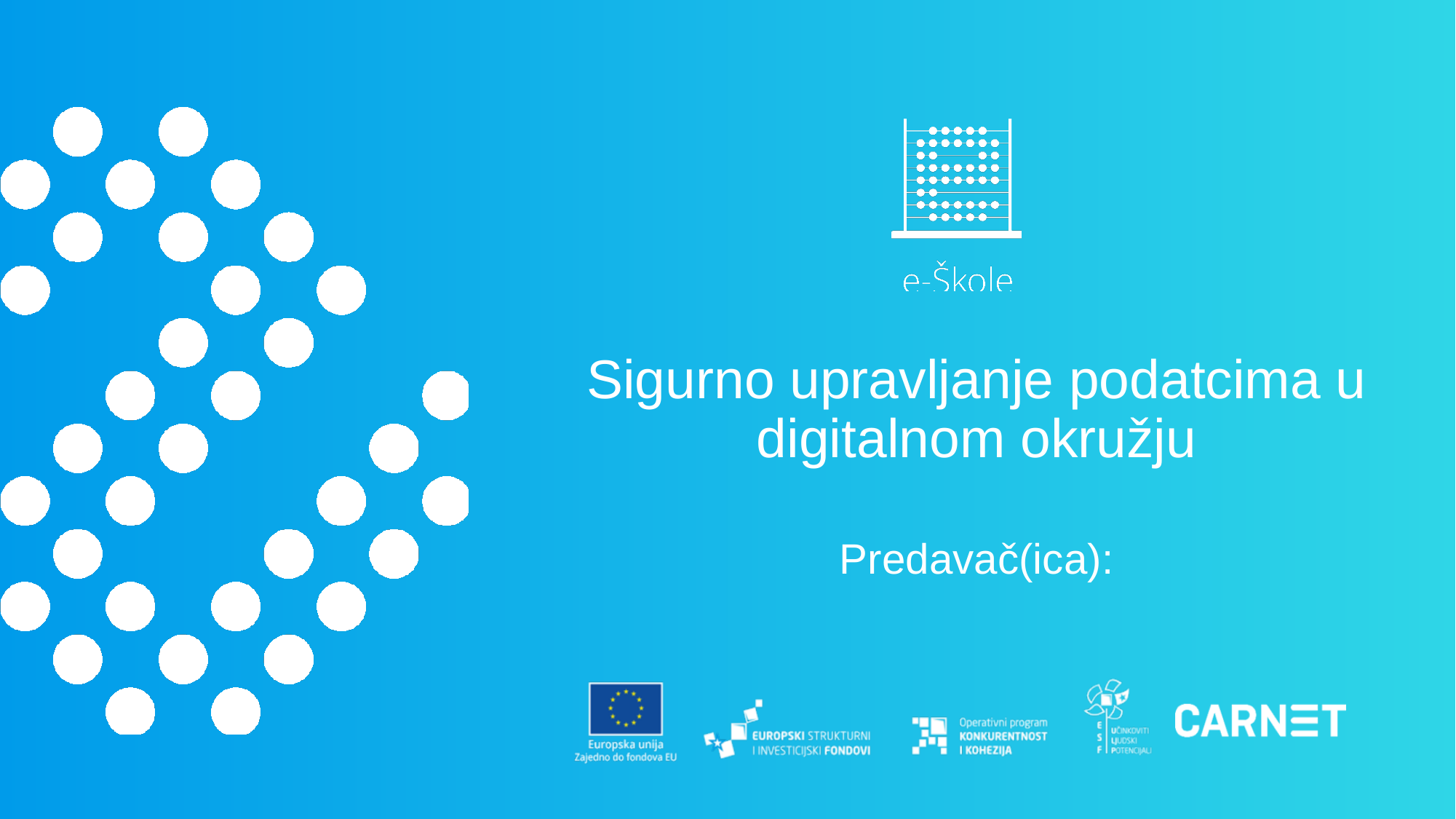

# Sigurno upravljanje podatcima u digitalnom okružju
Predavač(ica):